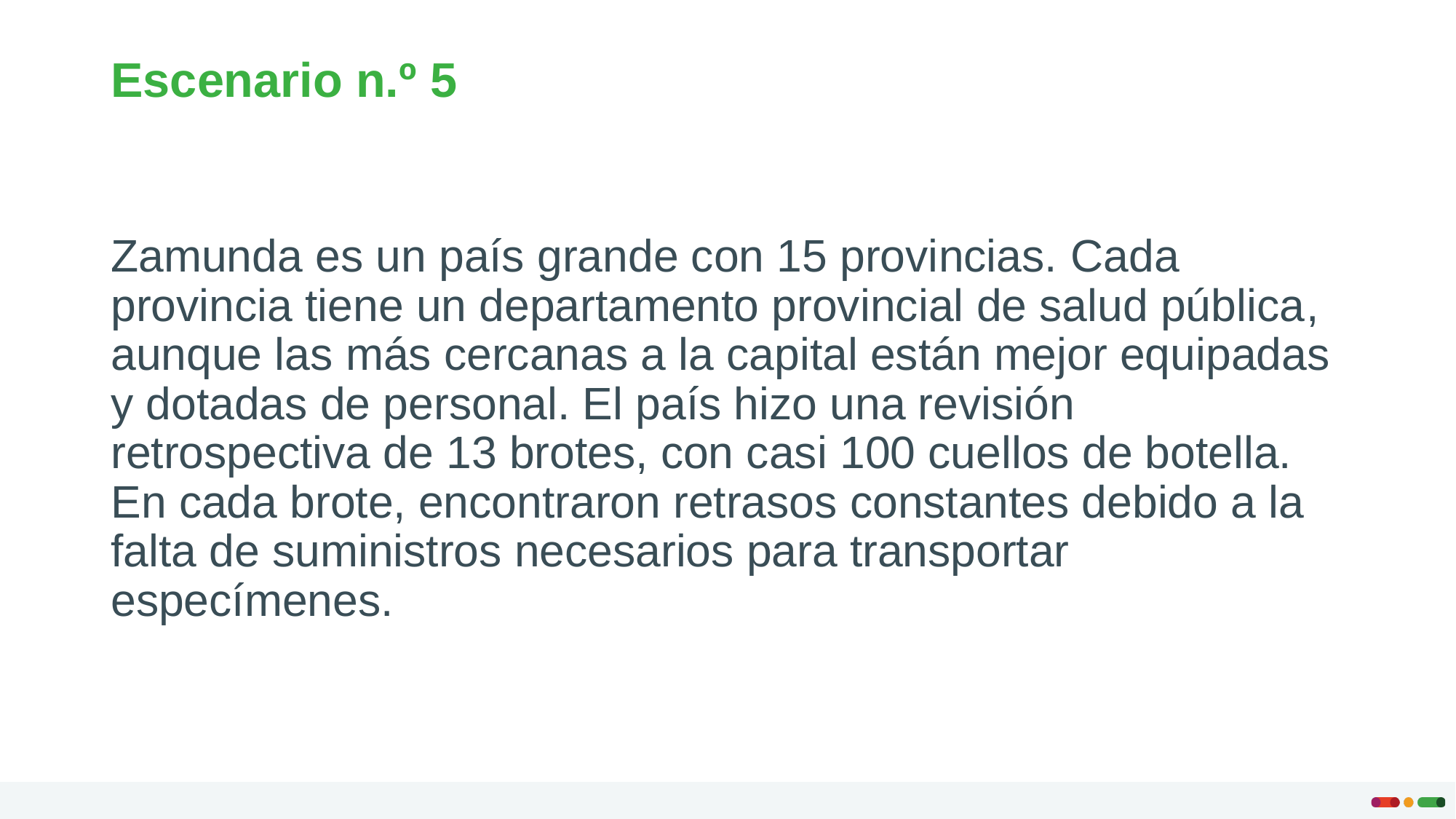

# Escenario n.º 5
Zamunda es un país grande con 15 provincias. Cada provincia tiene un departamento provincial de salud pública, aunque las más cercanas a la capital están mejor equipadas y dotadas de personal. El país hizo una revisión retrospectiva de 13 brotes, con casi 100 cuellos de botella. En cada brote, encontraron retrasos constantes debido a la falta de suministros necesarios para transportar especímenes.